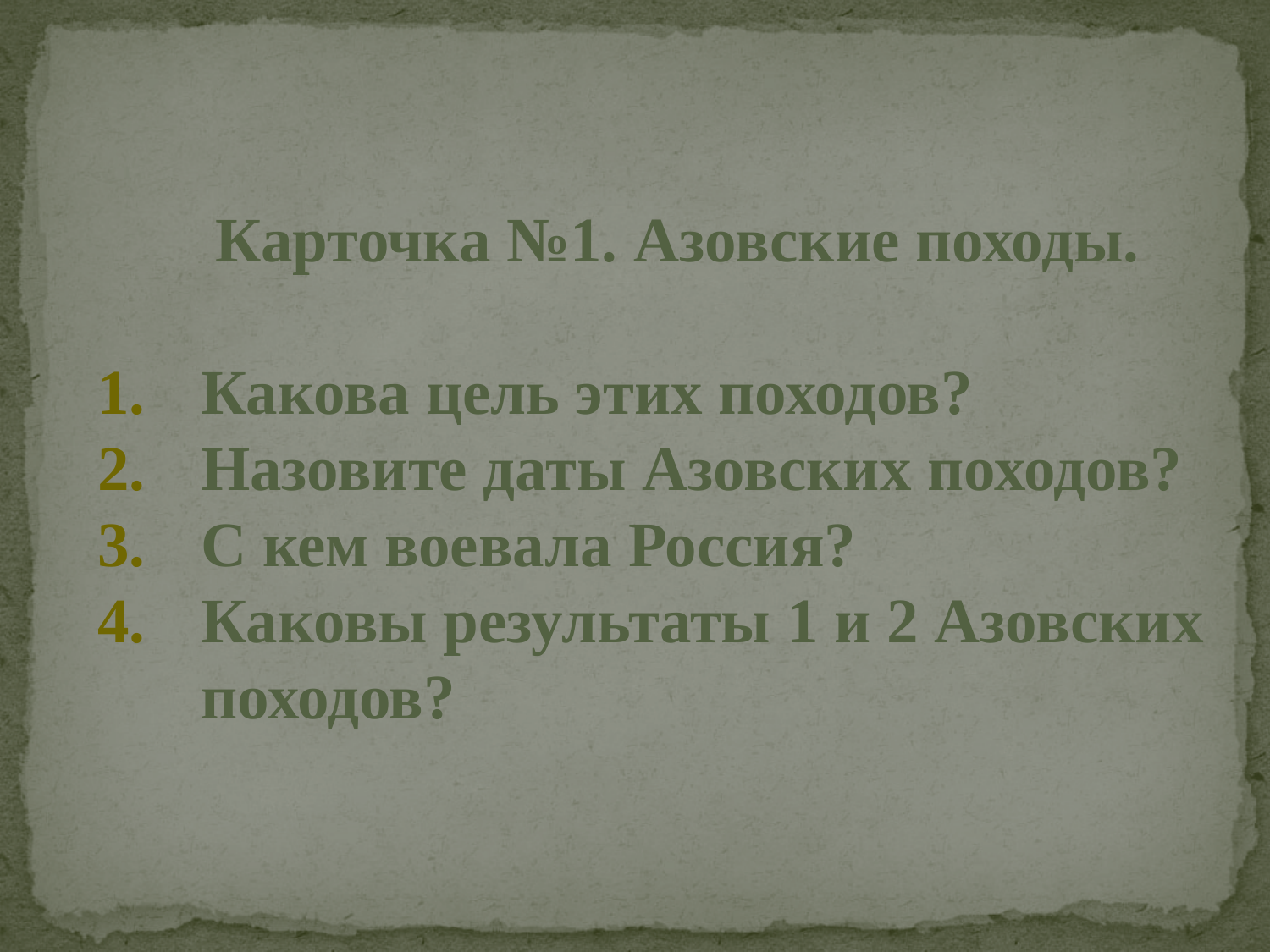

Карточка №1. Азовские походы.

Какова цель этих походов?
Назовите даты Азовских походов?
С кем воевала Россия?
Каковы результаты 1 и 2 Азовских походов?